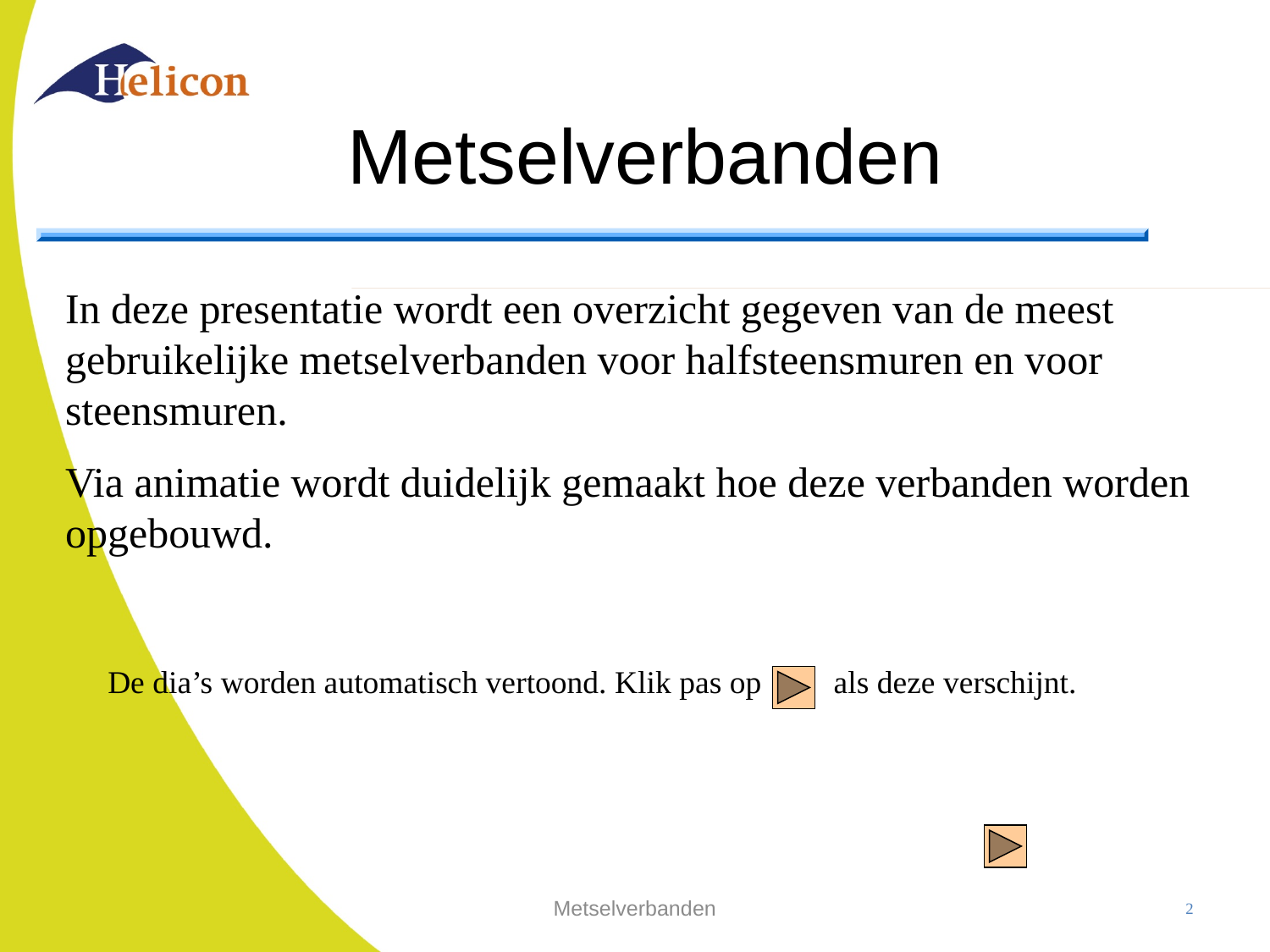

# Metselverbanden

In deze presentatie wordt een overzicht gegeven van de meest gebruikelijke metselverbanden voor halfsteensmuren en voor steensmuren.
Via animatie wordt duidelijk gemaakt hoe deze verbanden worden opgebouwd.

De dia’s worden automatisch vertoond. Klik pas op         als deze verschijnt.

Metselverbanden
2